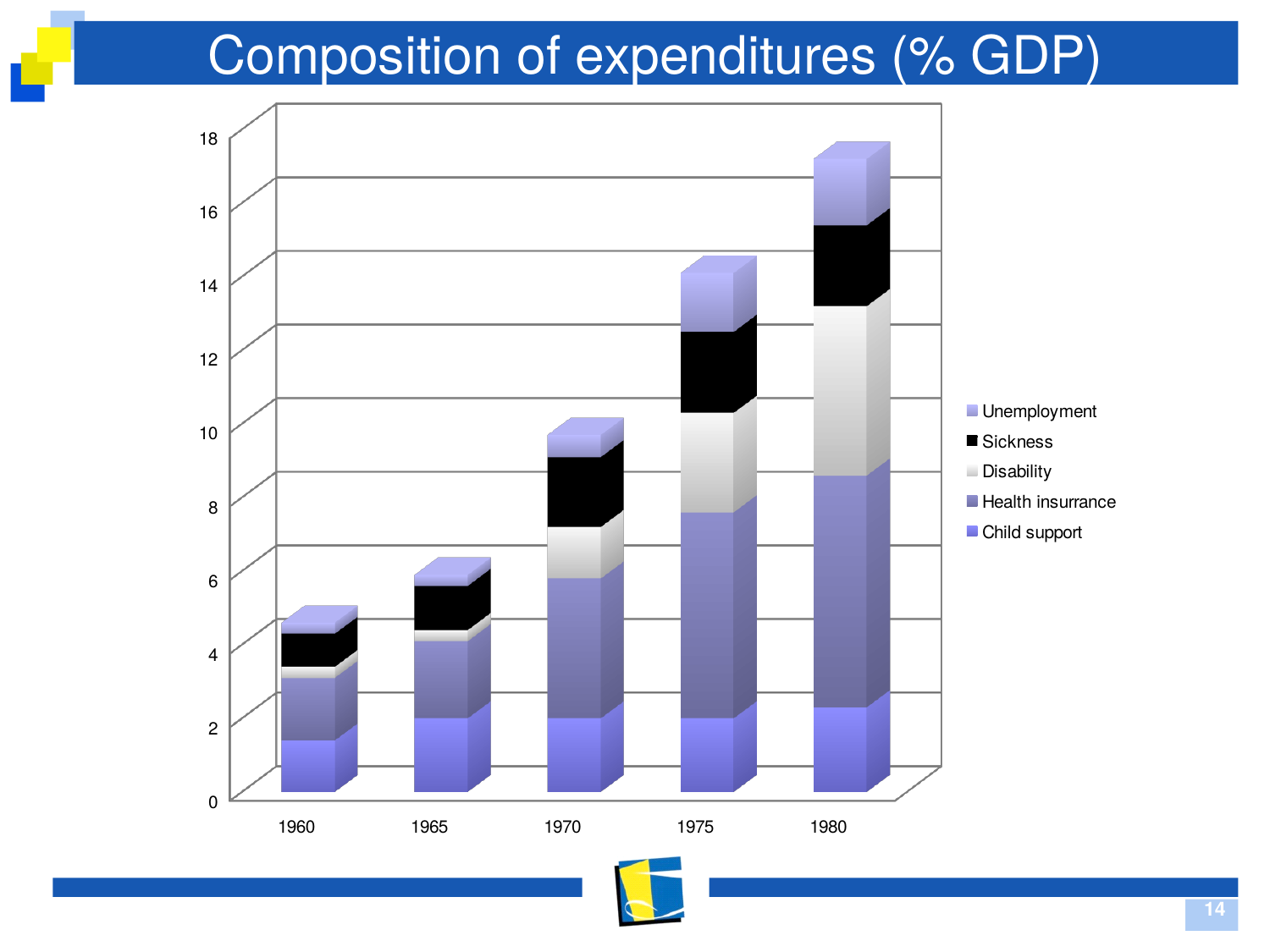

# Composition of expenditures (% GDP)

[unsupported chart]

14